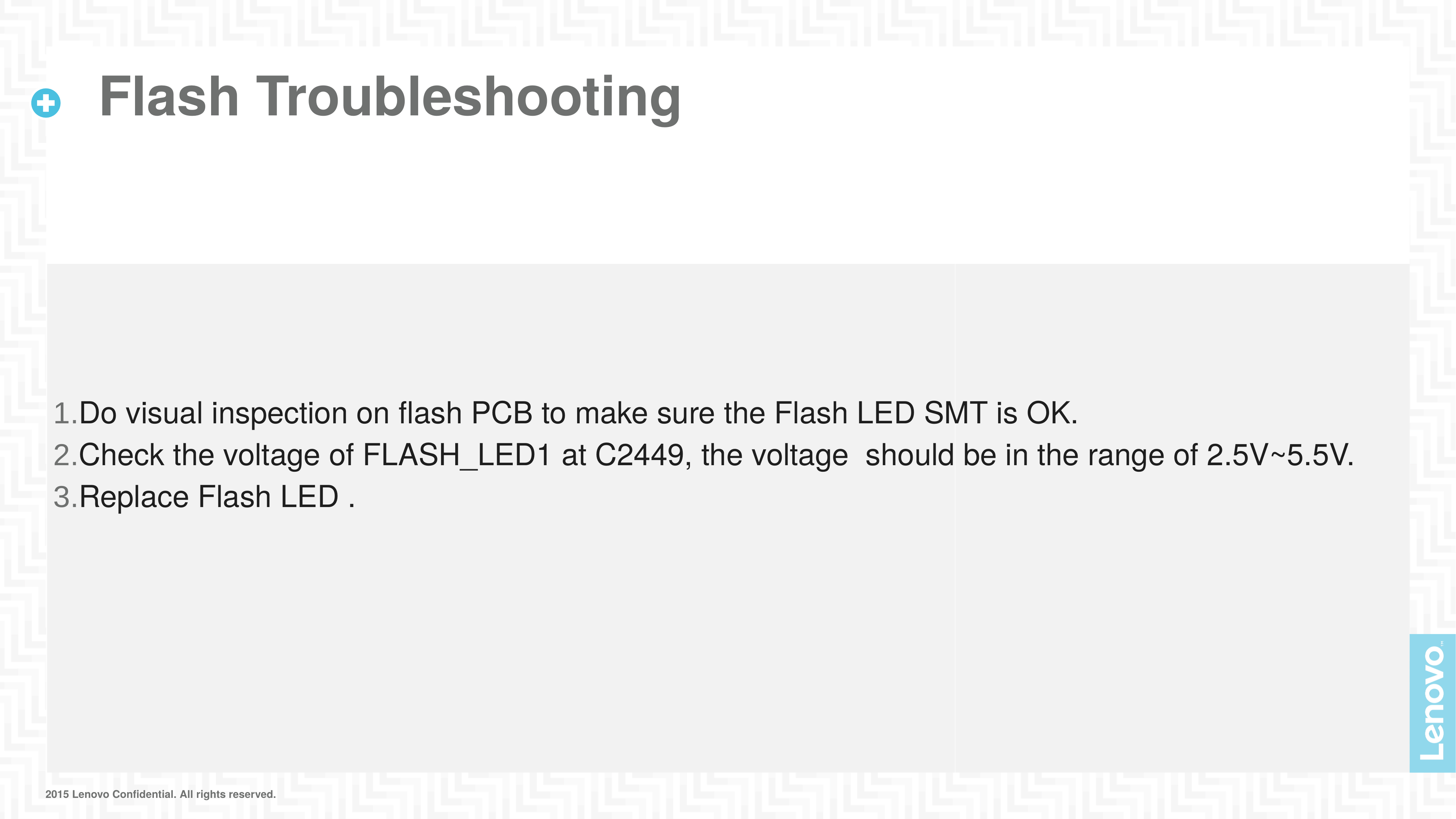

# Flash Troubleshooting
1.Do visual inspection on flash PCB to make sure the Flash LED SMT is OK.
2.Check the voltage of FLASH_LED1 at C2449, the voltage  should be in the range of 2.5V~5.5V.
3.Replace Flash LED .